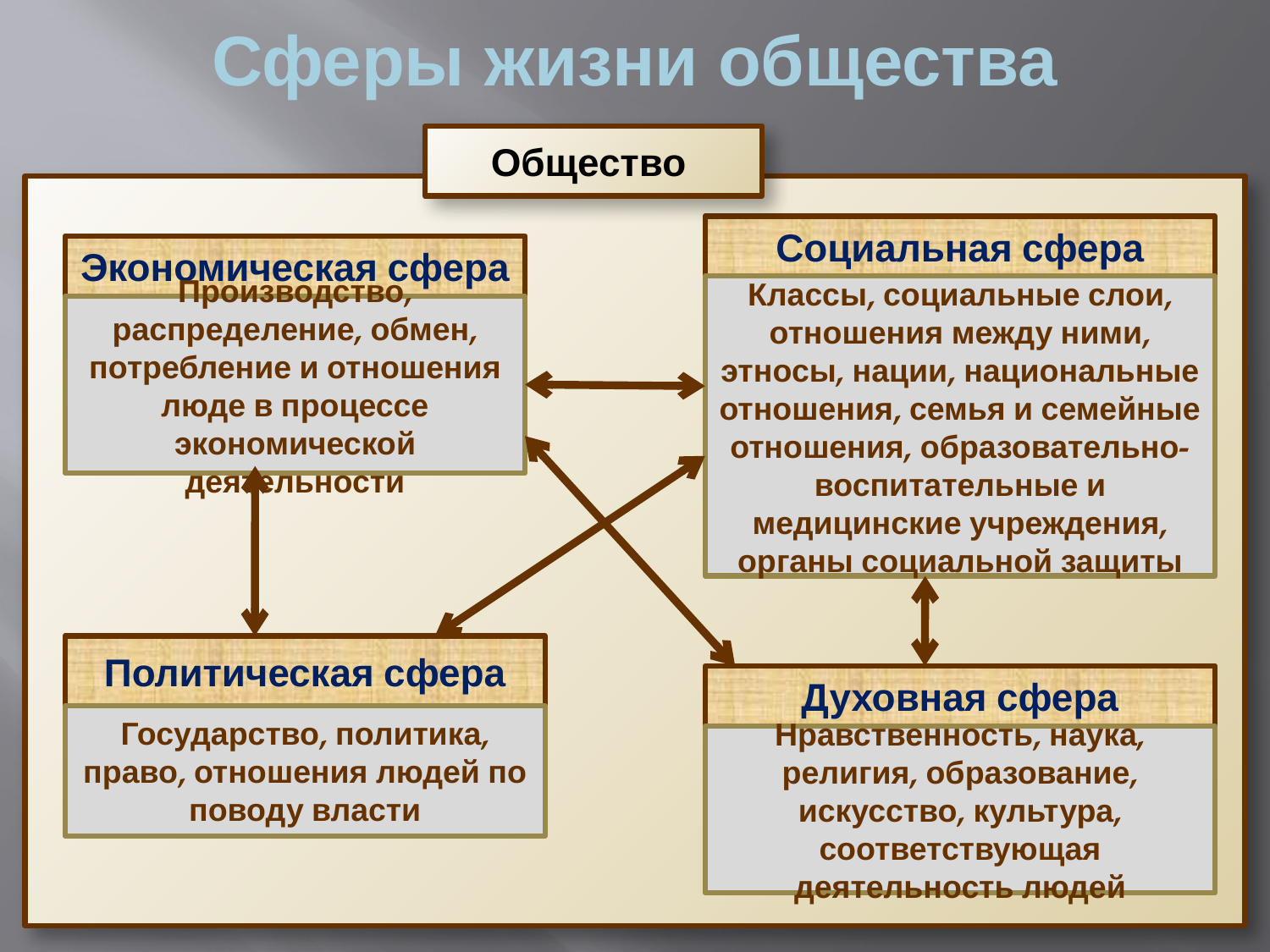

# Сферы жизни общества

Общество

Социальная сфера
Экономическая сфера
Классы, социальные слои, отношения между ними, этносы, нации, национальные отношения, семья и семейные отношения, образовательно-воспитательные и медицинские учреждения, органы социальной защиты
Производство, распределение, обмен, потребление и отношения люде в процессе экономической деятельности
Политическая сфера
Духовная сфера
Государство, политика, право, отношения людей по поводу власти
Нравственность, наука, религия, образование, искусство, культура, соответствующая деятельность людей